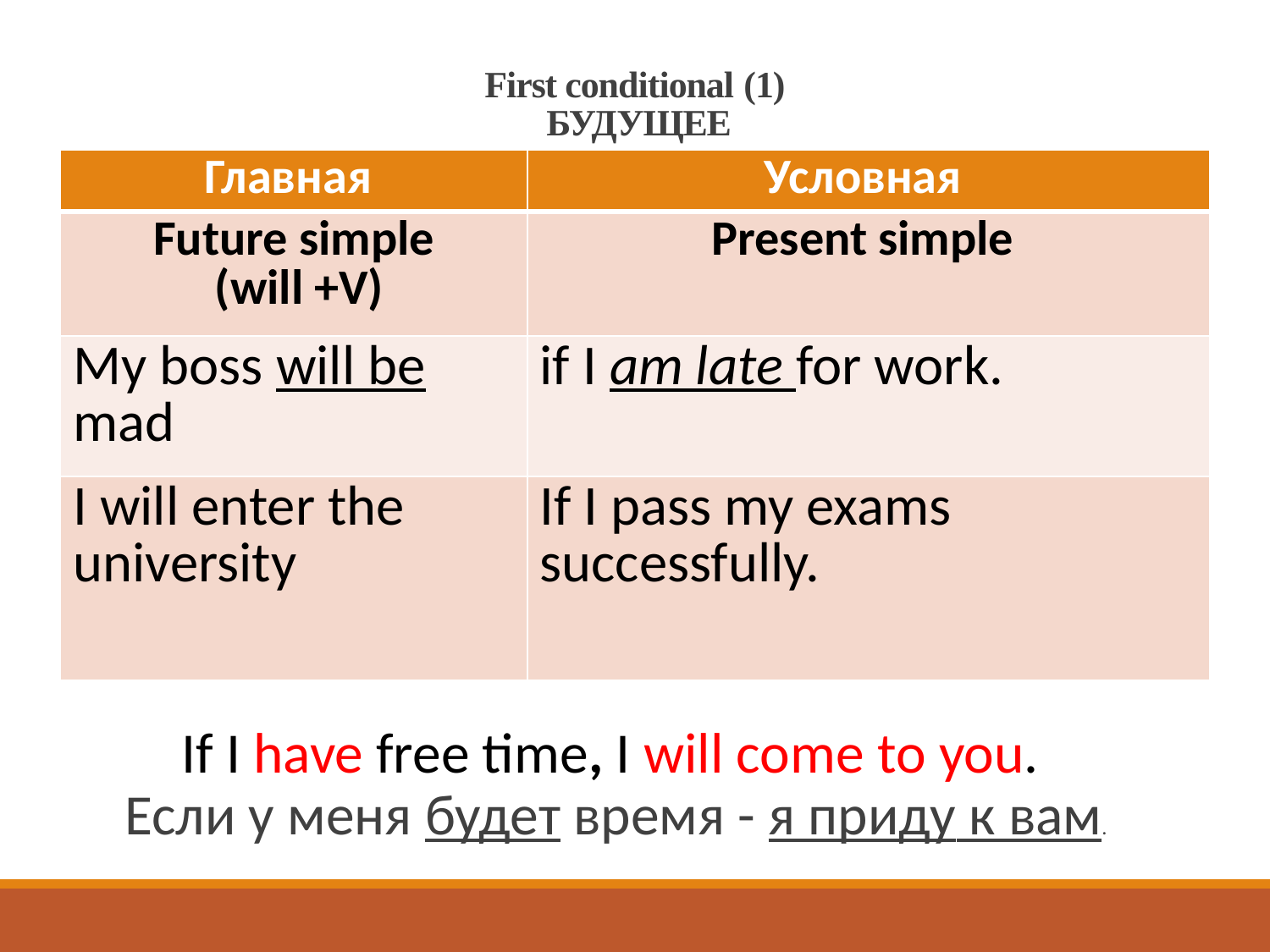

# First conditional (1) БУДУЩЕЕ
| Главная | Условная |
| --- | --- |
| Future simple (will +V) | Present simple |
| My boss will be mad | if I am late for work. |
| I will enter the university | If I pass my exams successfully. |

If I have free time, I will come to you.
Если у меня будет время - я приду к вам.